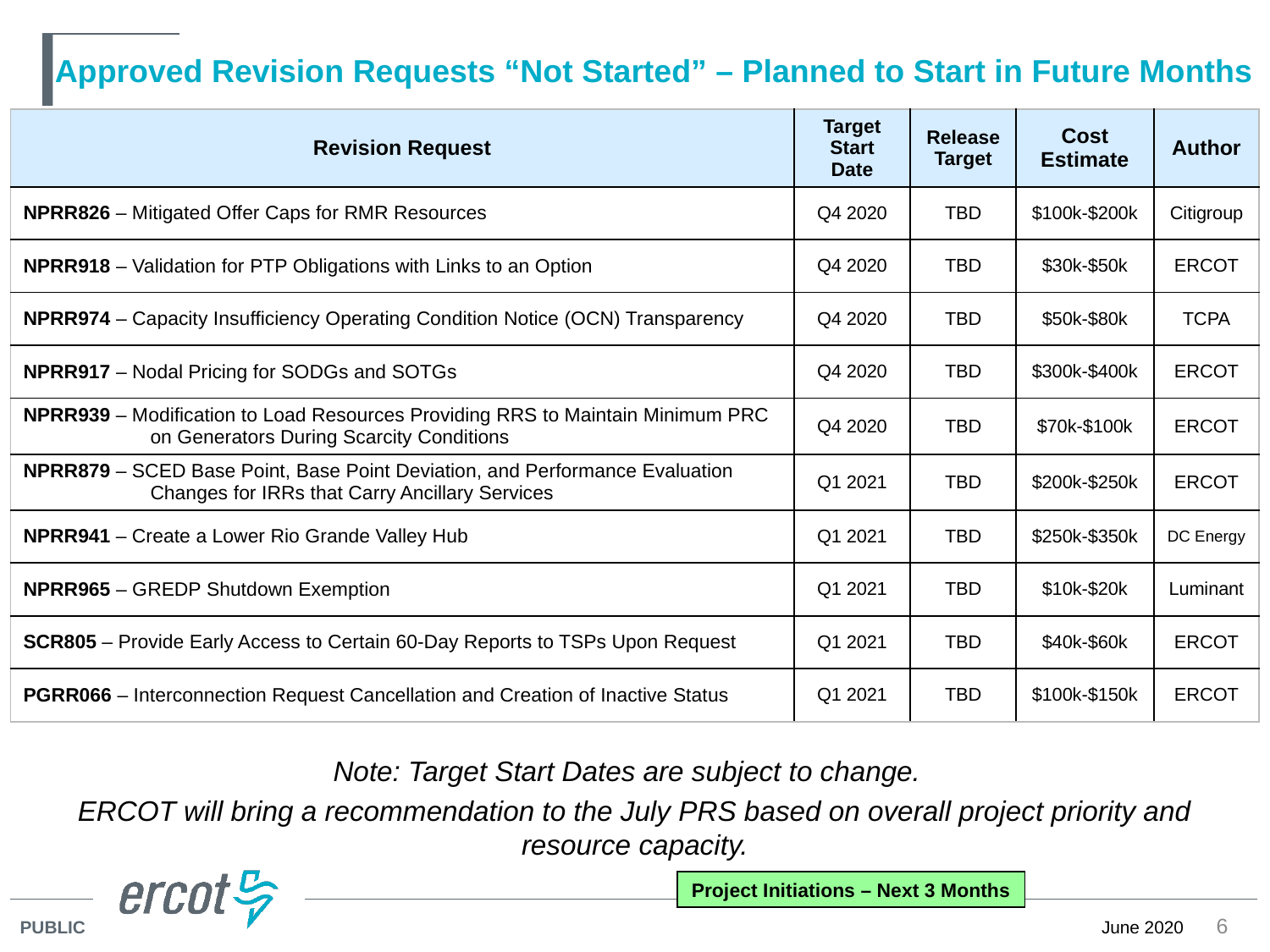

# Approved Revision Requests “Not Started” – Planned to Start in Future Months
| Revision Request | Target Start Date | Release Target | Cost Estimate | Author |
| --- | --- | --- | --- | --- |
| NPRR826 – Mitigated Offer Caps for RMR Resources | Q4 2020 | TBD | $100k-$200k | Citigroup |
| NPRR918 – Validation for PTP Obligations with Links to an Option | Q4 2020 | TBD | $30k-$50k | ERCOT |
| NPRR974 – Capacity Insufficiency Operating Condition Notice (OCN) Transparency | Q4 2020 | TBD | $50k-$80k | TCPA |
| NPRR917 – Nodal Pricing for SODGs and SOTGs | Q4 2020 | TBD | $300k-$400k | ERCOT |
| NPRR939 – Modification to Load Resources Providing RRS to Maintain Minimum PRC on Generators During Scarcity Conditions | Q4 2020 | TBD | $70k-$100k | ERCOT |
| NPRR879 – SCED Base Point, Base Point Deviation, and Performance Evaluation Changes for IRRs that Carry Ancillary Services | Q1 2021 | TBD | $200k-$250k | ERCOT |
| NPRR941 – Create a Lower Rio Grande Valley Hub | Q1 2021 | TBD | $250k-$350k | DC Energy |
| NPRR965 – GREDP Shutdown Exemption | Q1 2021 | TBD | $10k-$20k | Luminant |
| SCR805 – Provide Early Access to Certain 60-Day Reports to TSPs Upon Request | Q1 2021 | TBD | $40k-$60k | ERCOT |
| PGRR066 – Interconnection Request Cancellation and Creation of Inactive Status | Q1 2021 | TBD | $100k-$150k | ERCOT |
Note: Target Start Dates are subject to change.
ERCOT will bring a recommendation to the July PRS based on overall project priority and resource capacity.
Project Initiations – Next 3 Months
6